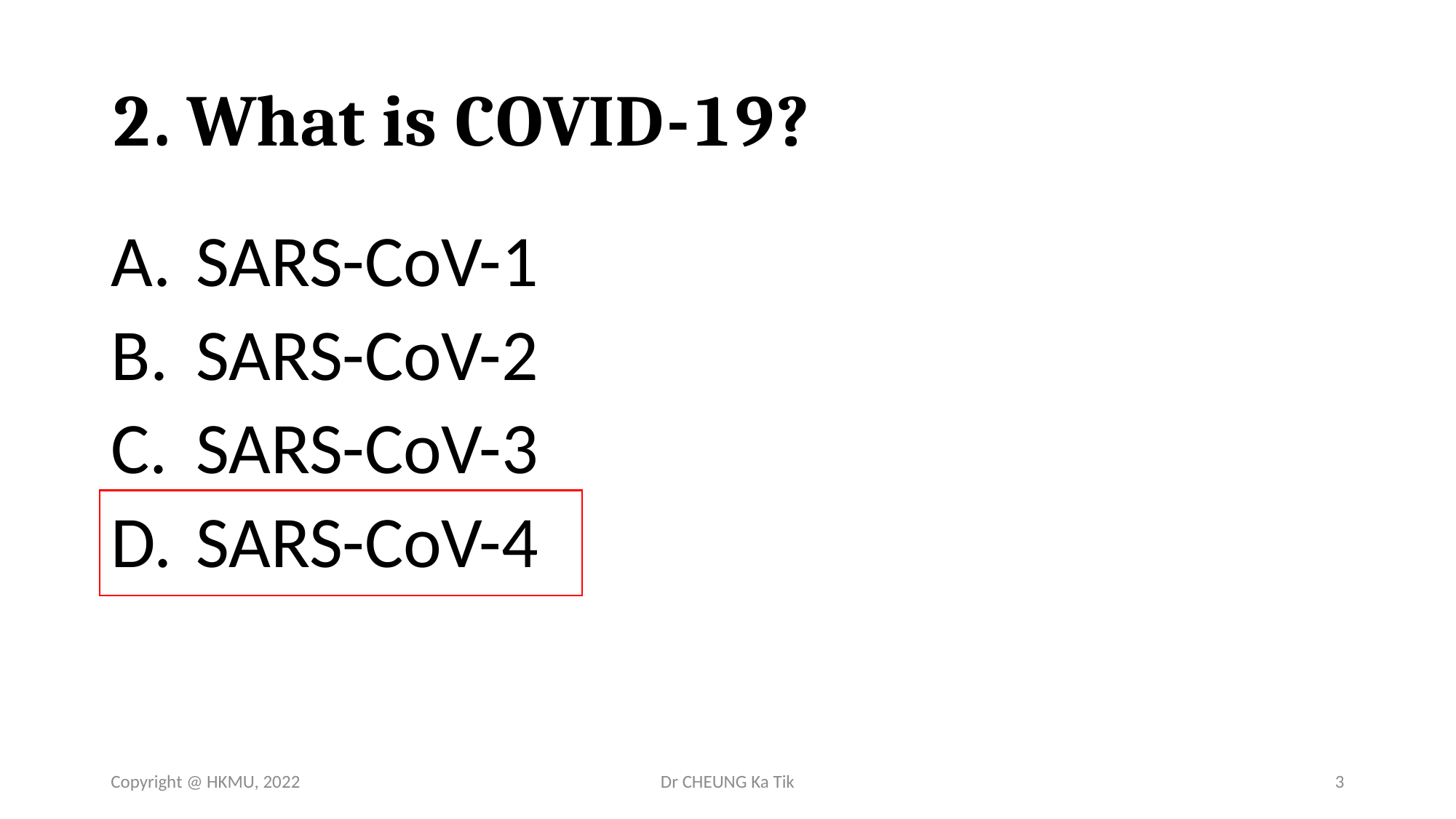

# 2. What is COVID-19?
SARS-CoV-1
SARS-CoV-2
SARS-CoV-3
SARS-CoV-4

Copyright @ HKMU, 2022
Dr CHEUNG Ka Tik
3